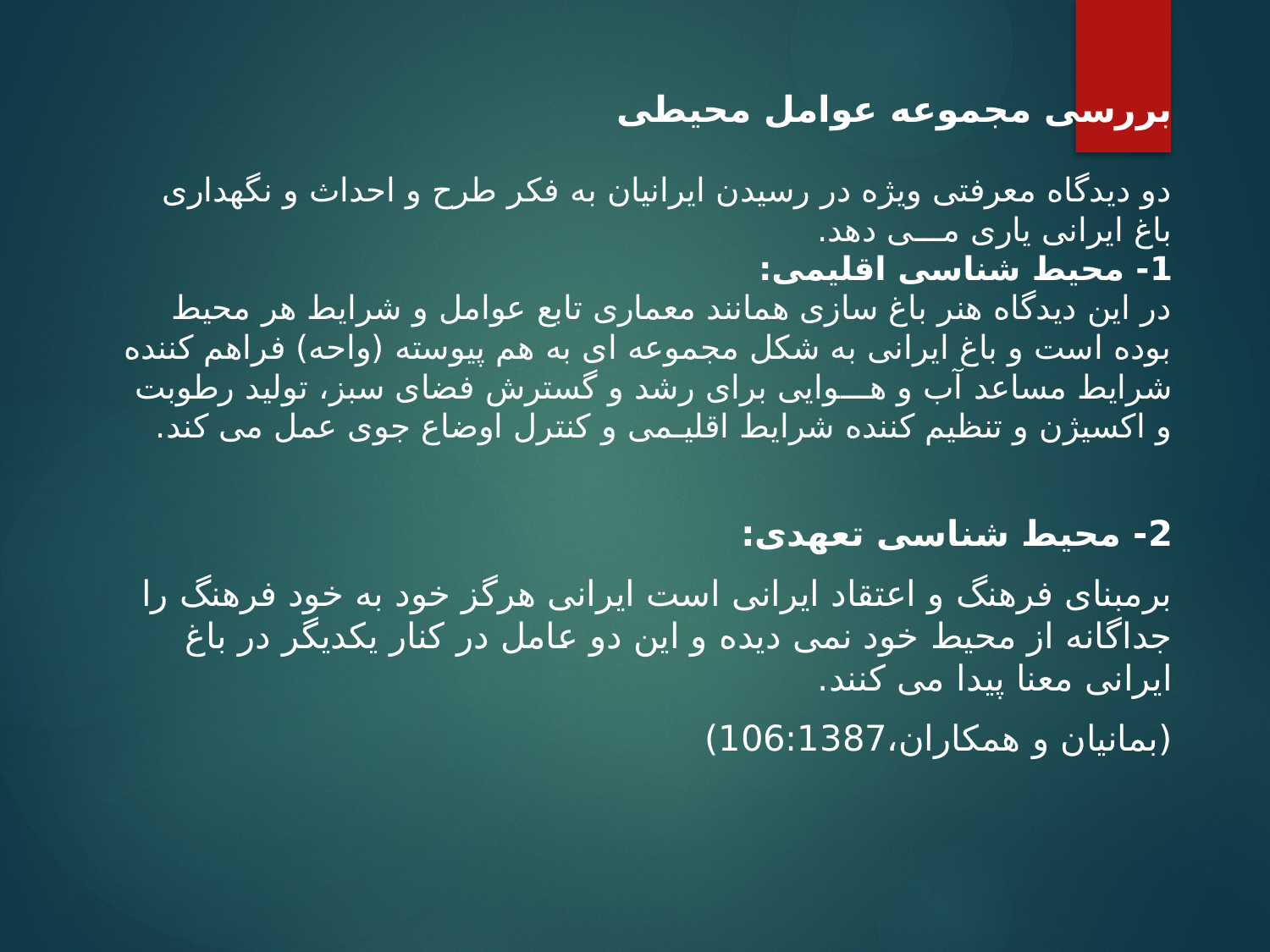

# بررسی مجموعه عوامل محیطی دو دیدگاه معرفتی ویژه در رسیدن ایرانیان به فکر طرح و احداث و نگهداری باغ ایرانی یاری مـــی دهد. 1- محیط شناسی اقلیمی: در این دیدگاه هنر باغ سازی همانند معماری تابع عوامل و شرایط هر محیط بوده است و باغ ایرانی به شکل مجموعه ای به هم پیوسته (واحه) فراهم کننده شرایط مساعد آب و هـــوایی برای رشد و گسترش فضای سبز، تولید رطوبت و اکسیژن و تنظیم کننده شرایط اقلیـمی و کنترل اوضاع جوی عمل می کند.
2- محیط شناسی تعهدی:
برمبنای فرهنگ و اعتقاد ایرانی است ایرانی هرگز خود به خود فرهنگ را جداگانه از محیط خود نمی دیده و این دو عامل در کنار یکدیگر در باغ ایرانی معنا پیدا می کنند.
(بمانیان و همکاران،106:1387)